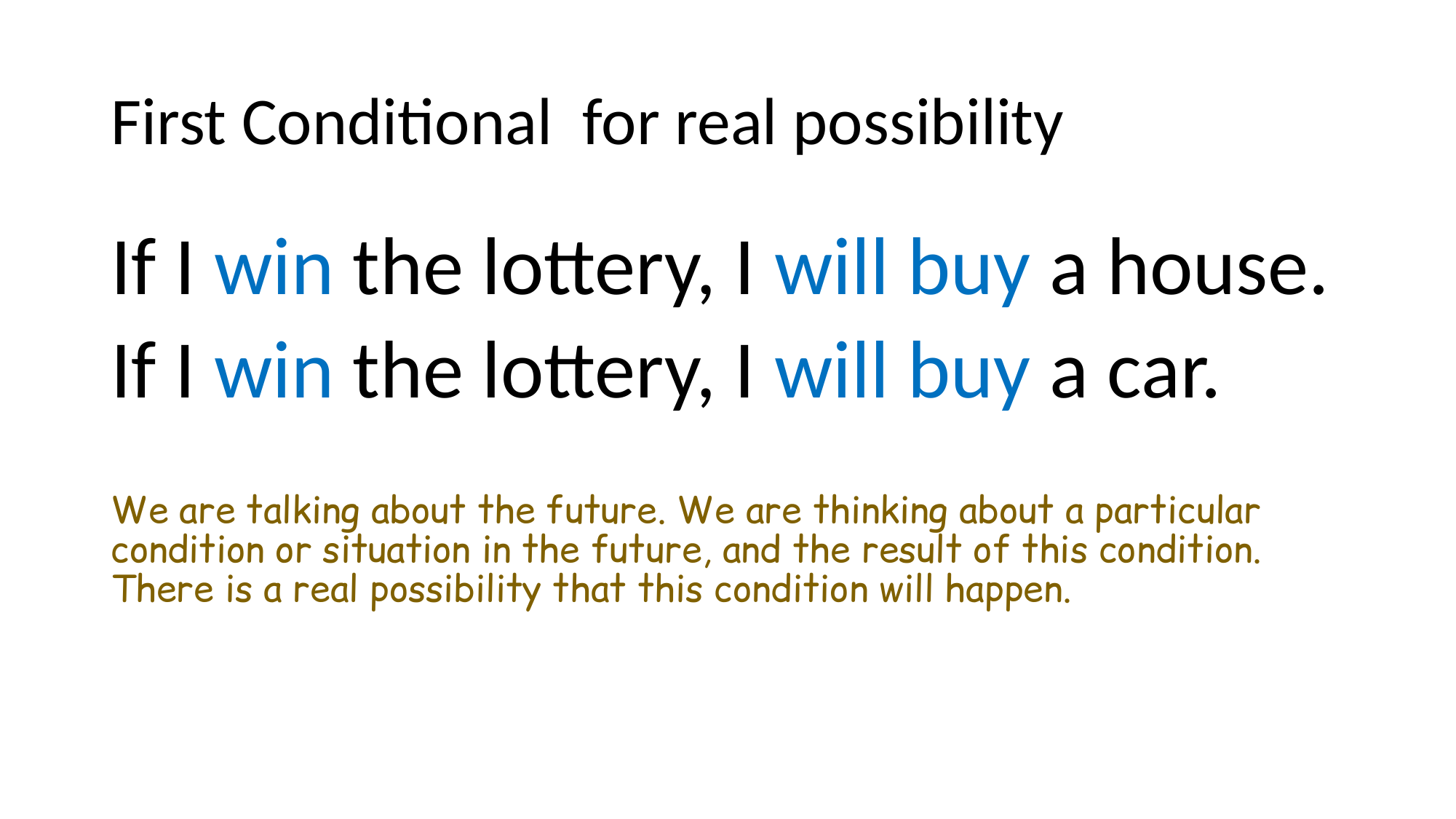

# First Conditional  for real possibility
If I win the lottery, I will buy a house.
If I win the lottery, I will buy a car.

We are talking about the future. We are thinking about a particular condition or situation in the future, and the result of this condition. There is a real possibility that this condition will happen.